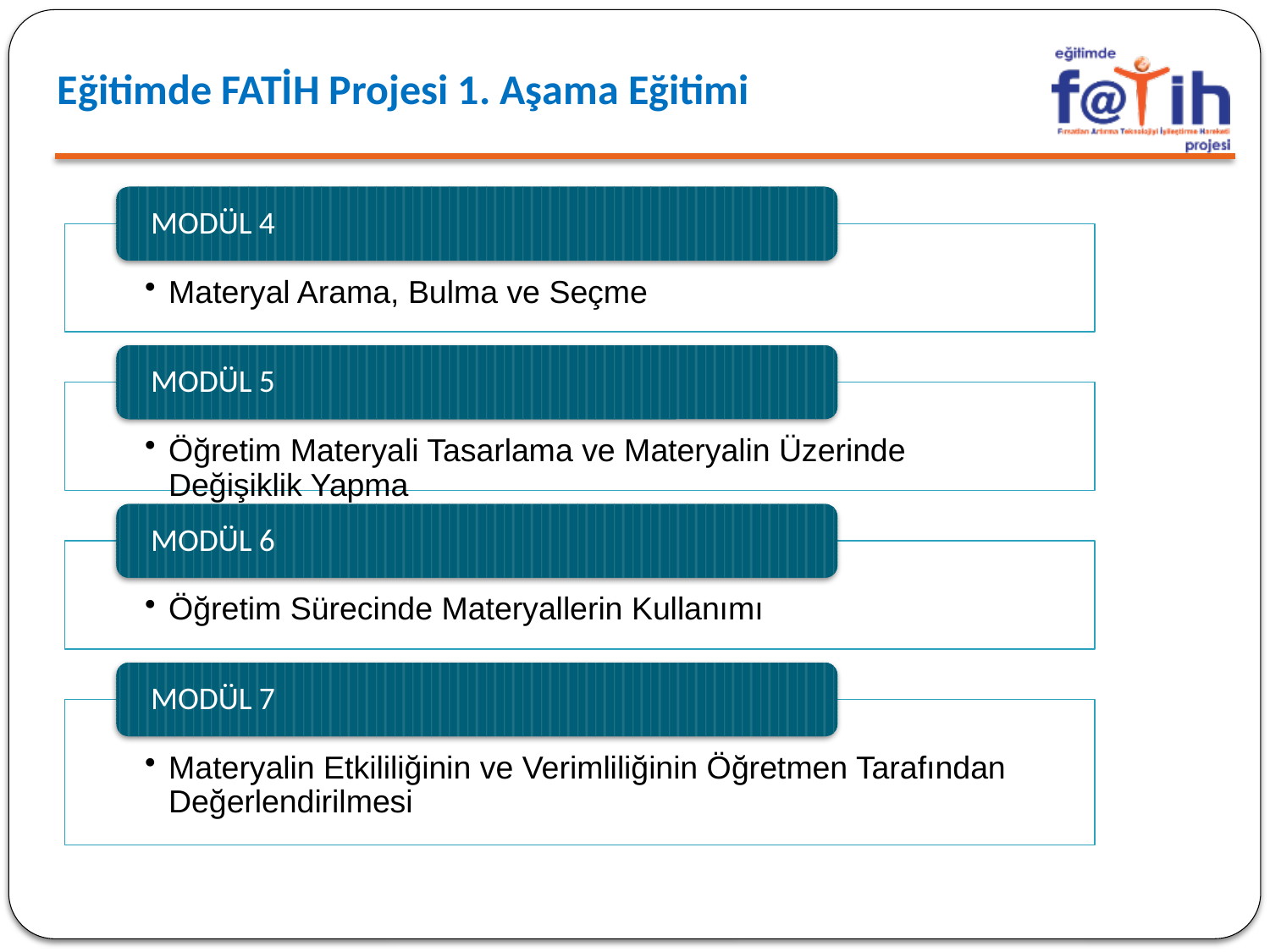

Eğitimde FATİH Projesi 1. Aşama Eğitimi
Materyal Arama, Bulma ve Seçme
MODÜL 4
Öğretim Materyali Tasarlama ve Materyalin Üzerinde Değişiklik Yapma
MODÜL 5
Öğretim Sürecinde Materyallerin Kullanımı
MODÜL 6
Materyalin Etkililiğinin ve Verimliliğinin Öğretmen Tarafından Değerlendirilmesi
MODÜL 7